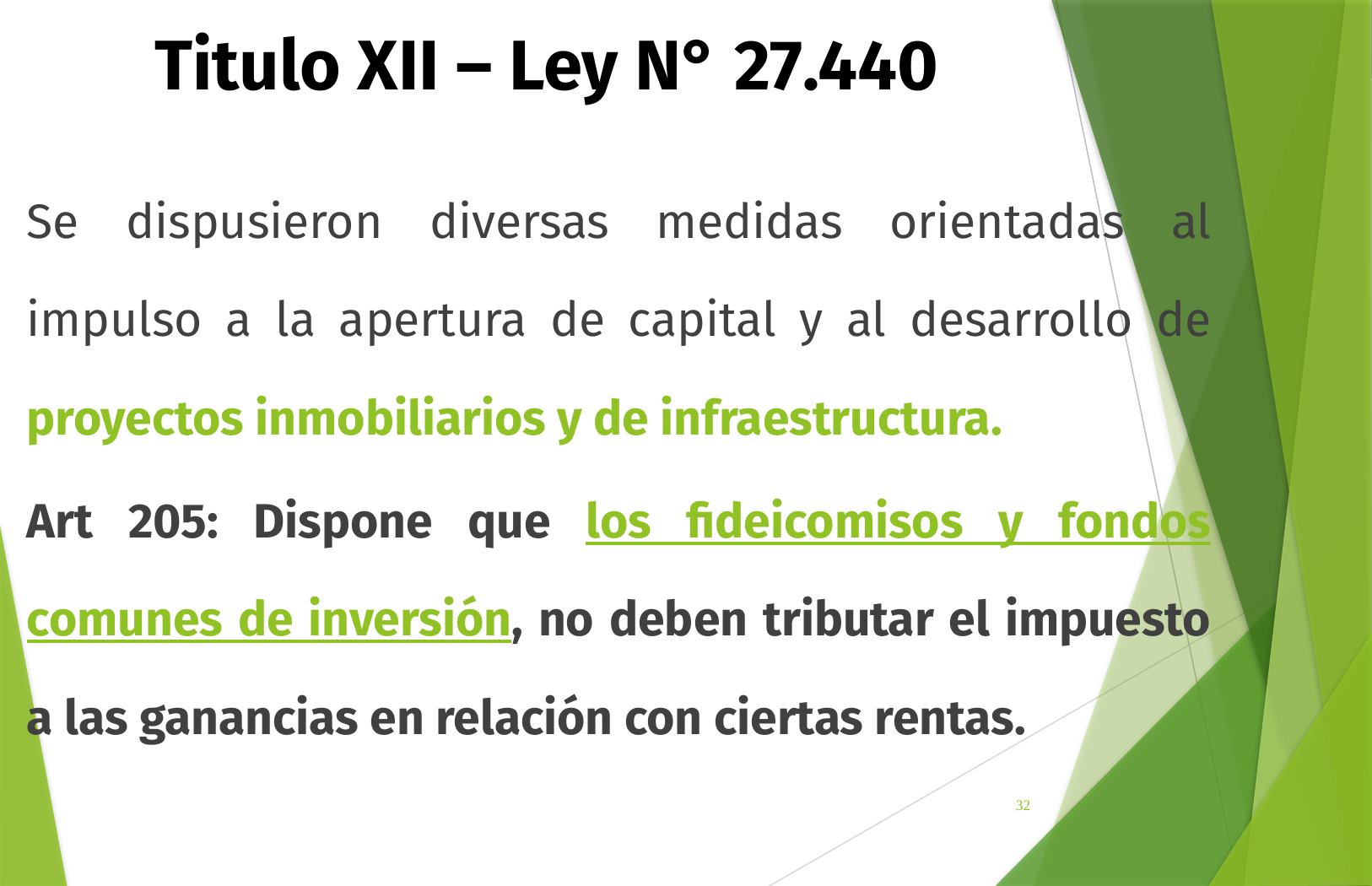

# Titulo XII – Ley N° 27.440
Se dispusieron diversas medidas orientadas al impulso a la apertura de capital y al desarrollo de proyectos inmobiliarios y de infraestructura.
Art 205: Dispone que los fideicomisos y fondos comunes de inversión, no deben tributar el impuesto a las ganancias en relación con ciertas rentas.

32